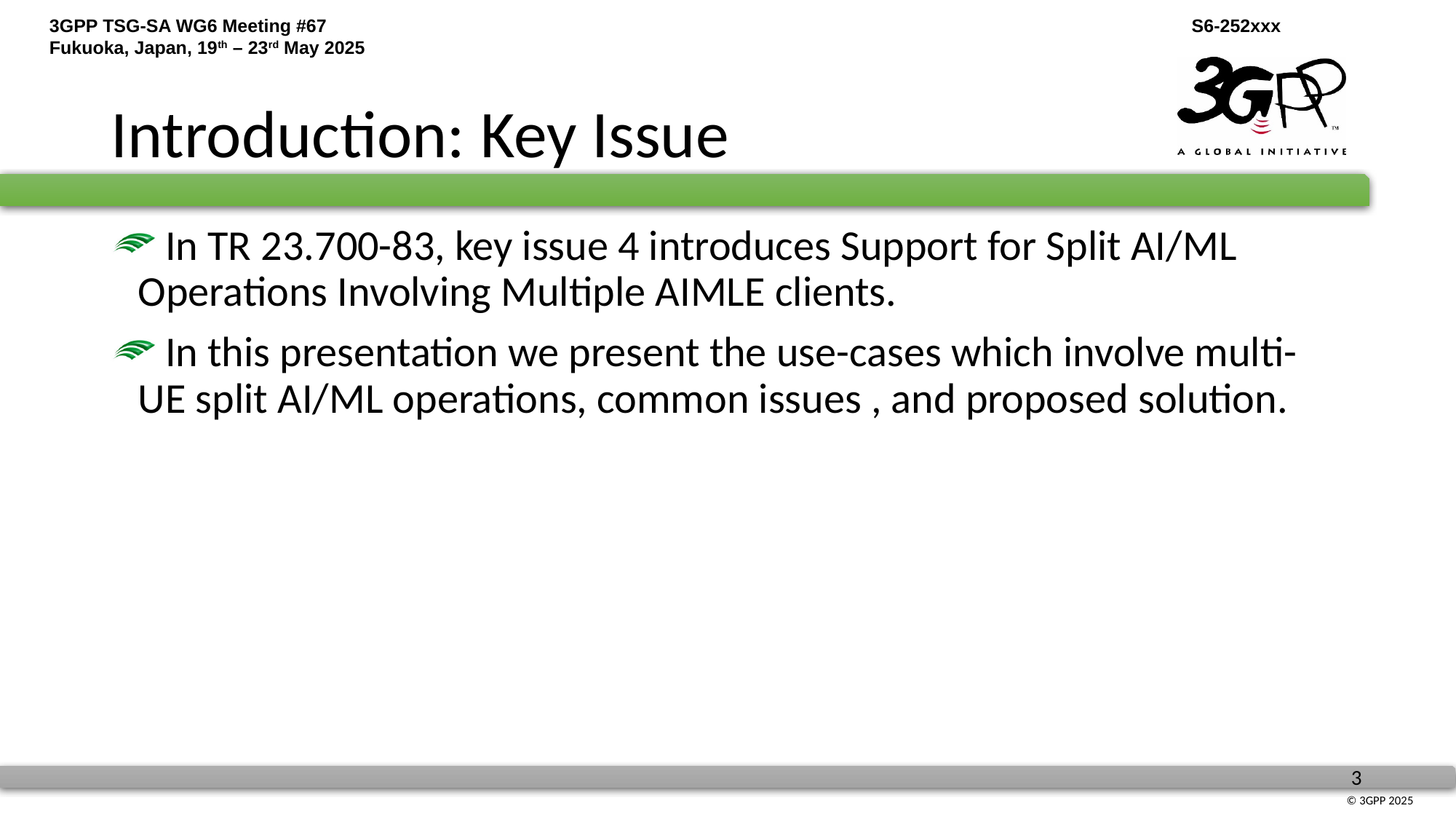

# Introduction: Key Issue
 In TR 23.700-83, key issue 4 introduces Support for Split AI/ML Operations Involving Multiple AIMLE clients.
 In this presentation we present the use-cases which involve multi-UE split AI/ML operations, common issues , and proposed solution.